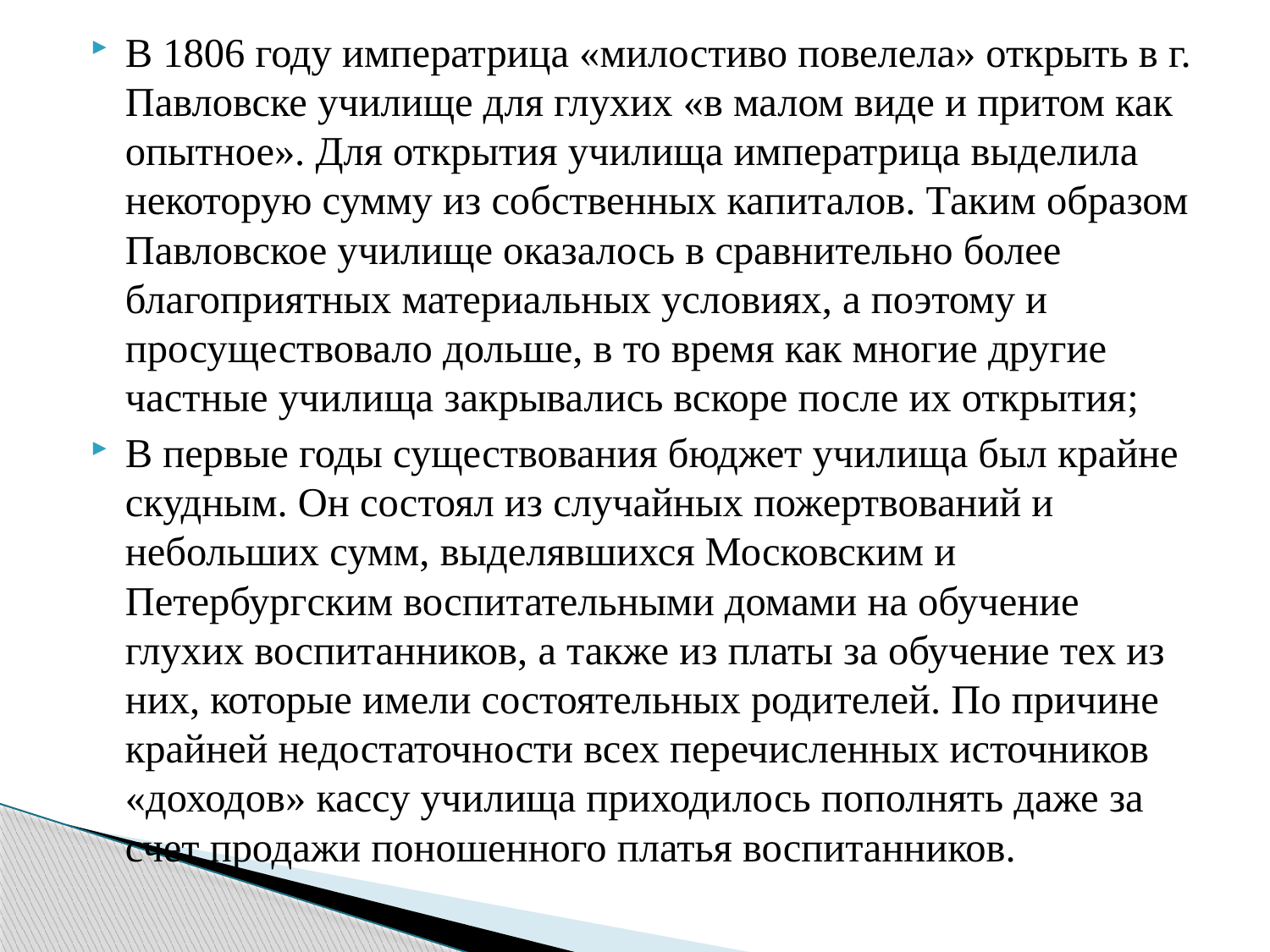

В 1806 году императрица «милостиво повелела» открыть в г. Павловске училище для глухих «в малом виде и притом как опытное». Для открытия училища императрица выделила некоторую сумму из собственных капиталов. Таким образом Павловское училище оказалось в сравнительно более благоприятных материальных условиях, а поэтому и просуществовало дольше, в то время как многие другие частные училища закрывались вскоре после их открытия;
В первые годы существования бюджет училища был крайне скудным. Он состоял из случайных пожертвований и небольших сумм, выделявшихся Московским и Петербургским воспитательными домами на обучение глухих воспитанников, а также из платы за обучение тех из них, которые имели состоятельных родителей. По причине крайней недостаточности всех перечисленных источников «доходов» кассу училища приходилось пополнять даже за счет продажи поношенного платья воспитанников.